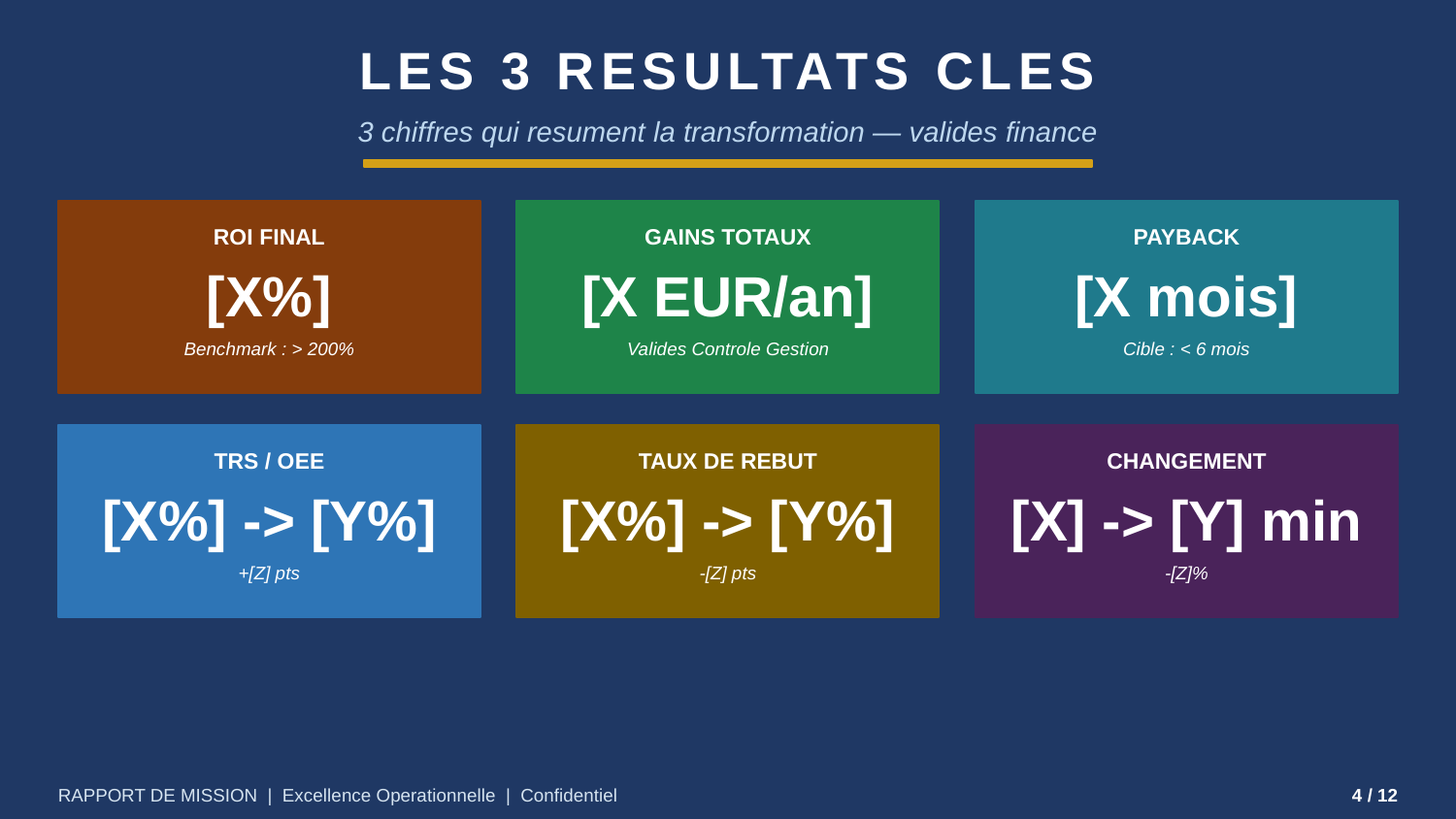

LES 3 RESULTATS CLES
3 chiffres qui resument la transformation — valides finance

ROI FINAL
GAINS TOTAUX
PAYBACK
[X%]
[X EUR/an]
[X mois]
Benchmark : > 200%
Valides Controle Gestion
Cible : < 6 mois

TRS / OEE
TAUX DE REBUT
CHANGEMENT
[X%] -> [Y%]
[X%] -> [Y%]
[X] -> [Y] min
+[Z] pts
-[Z] pts
-[Z]%

RAPPORT DE MISSION  |  Excellence Operationnelle  |  Confidentiel
4 / 12